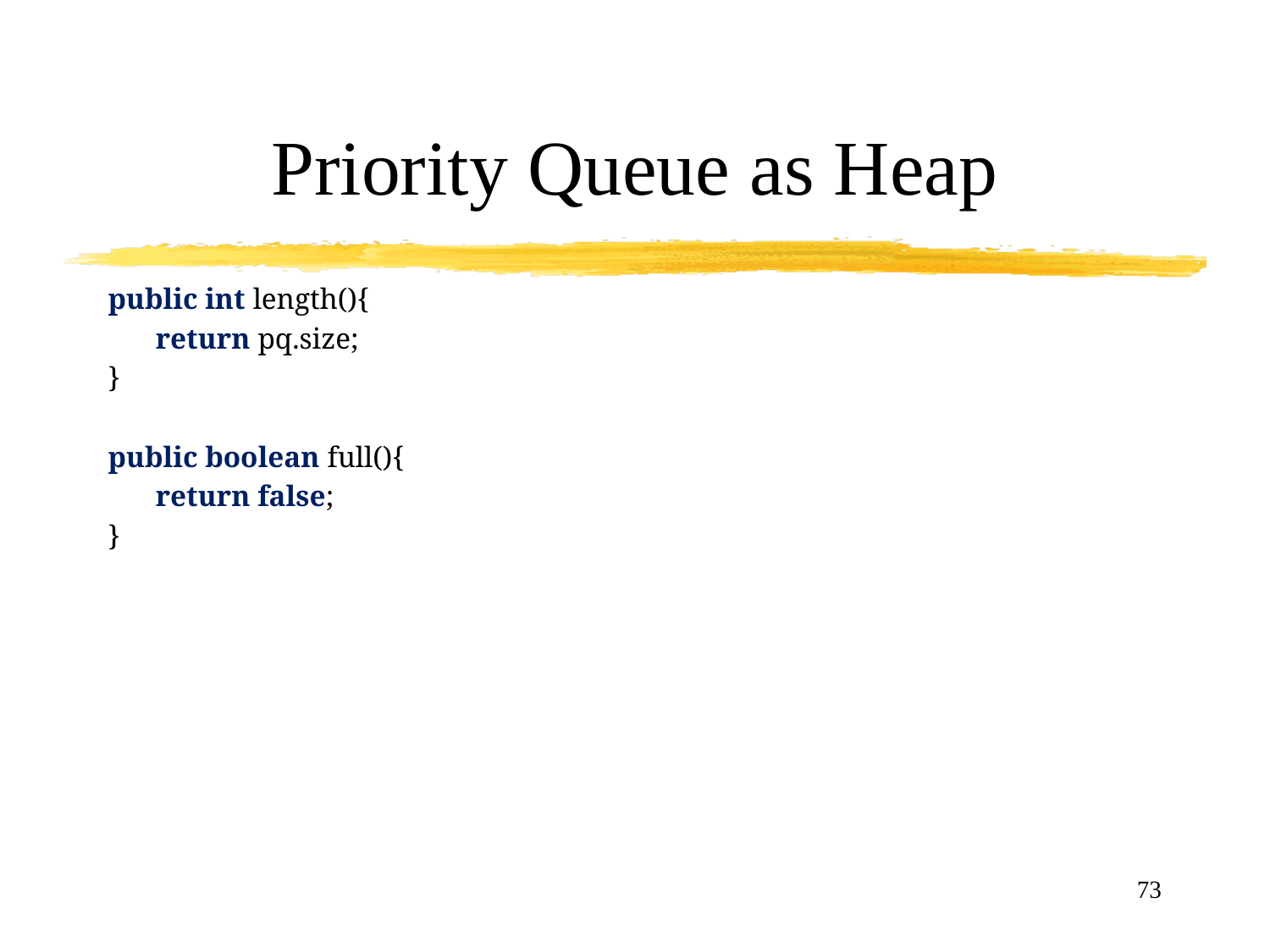

# Priority Queue as Heap
public int length(){
	return pq.size;
}

public boolean full(){
	return false;
}
73